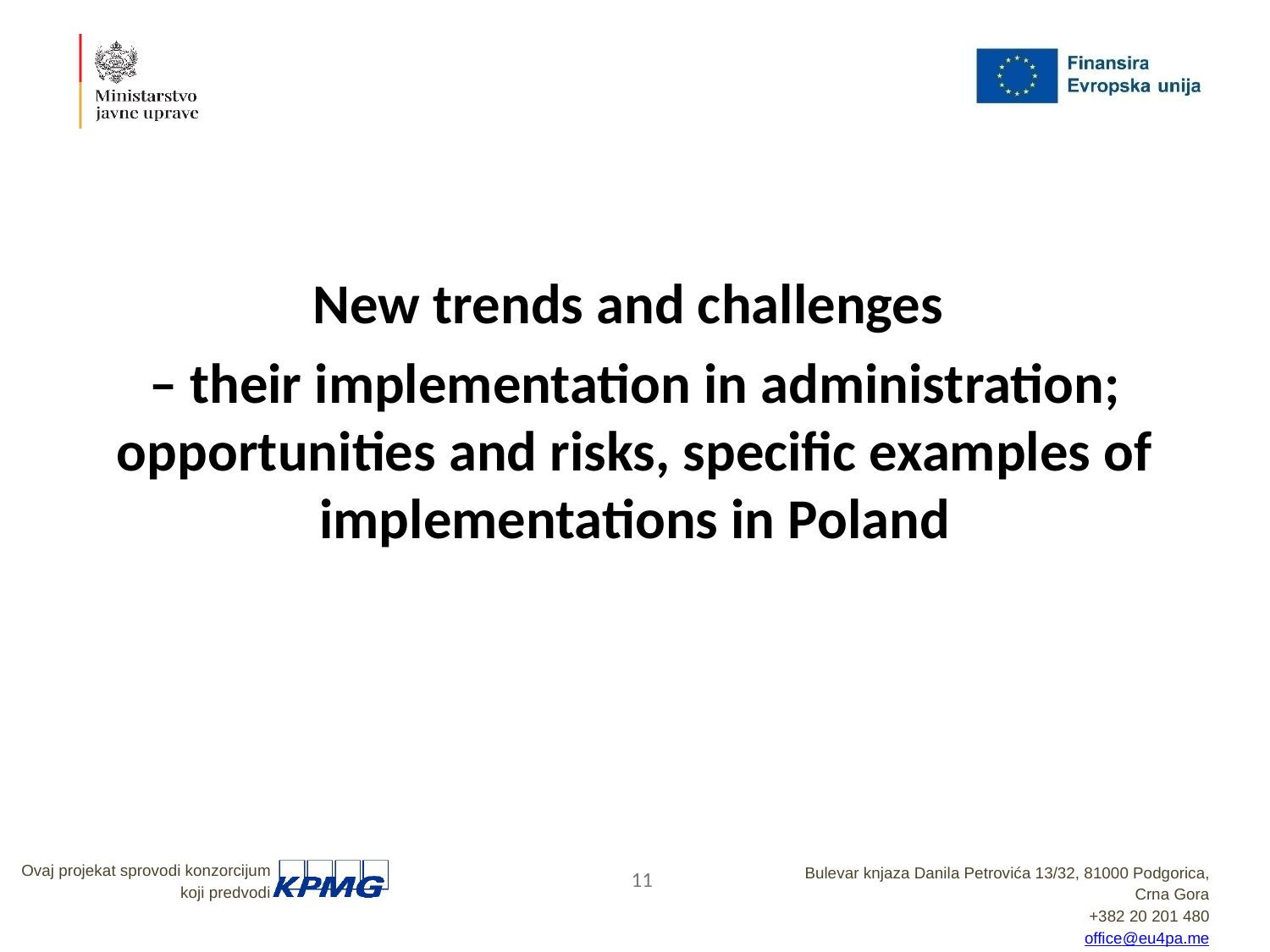

New trends and challenges
– their implementation in administration; opportunities and risks, specific examples of implementations in Poland

11